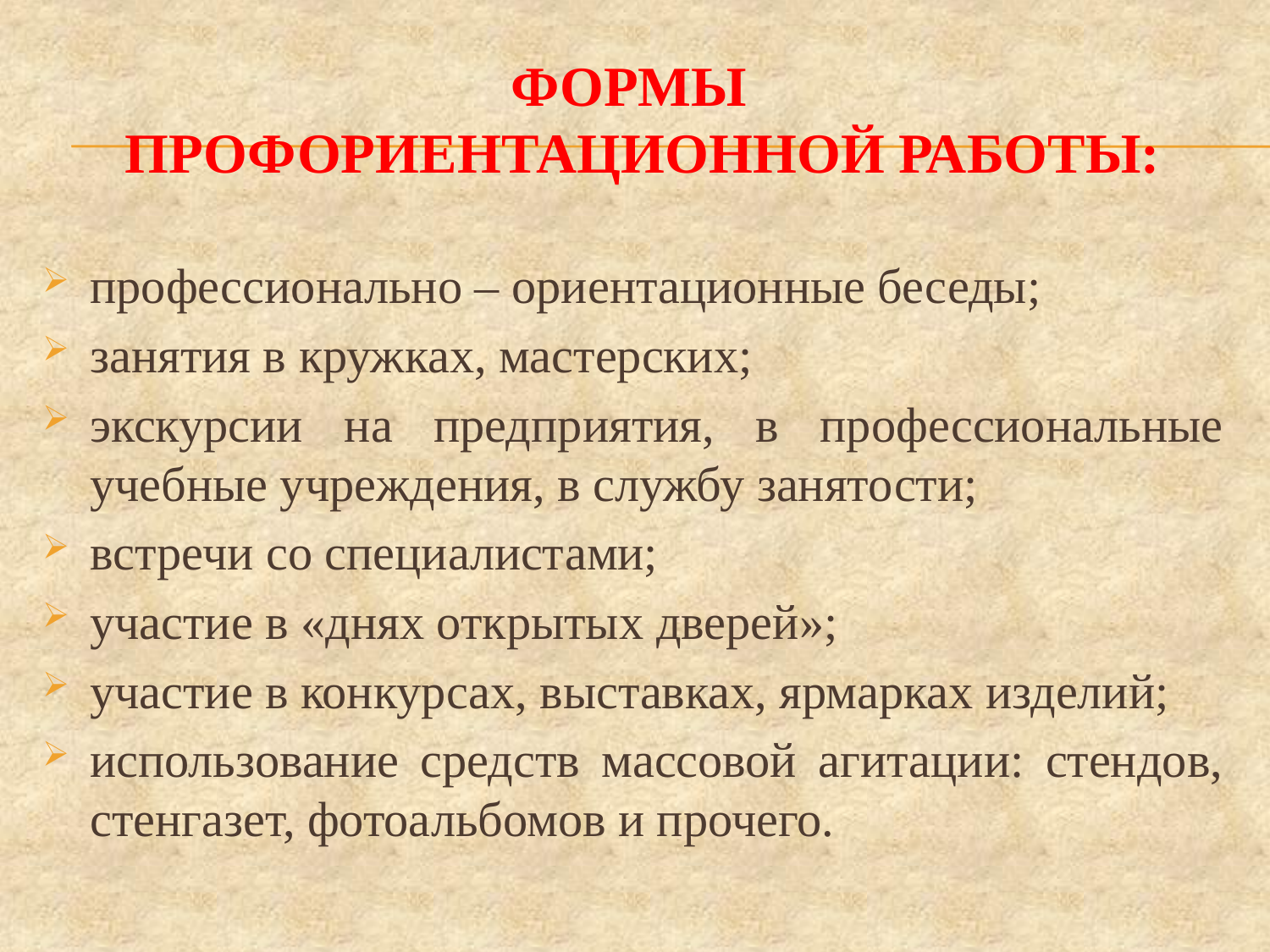

# формы профориентационной работы:
профессионально – ориентационные беседы;
занятия в кружках, мастерских;
экскурсии на предприятия, в профессиональные учебные учреждения, в службу занятости;
встречи со специалистами;
участие в «днях открытых дверей»;
участие в конкурсах, выставках, ярмарках изделий;
использование средств массовой агитации: стендов, стенгазет, фотоальбомов и прочего.